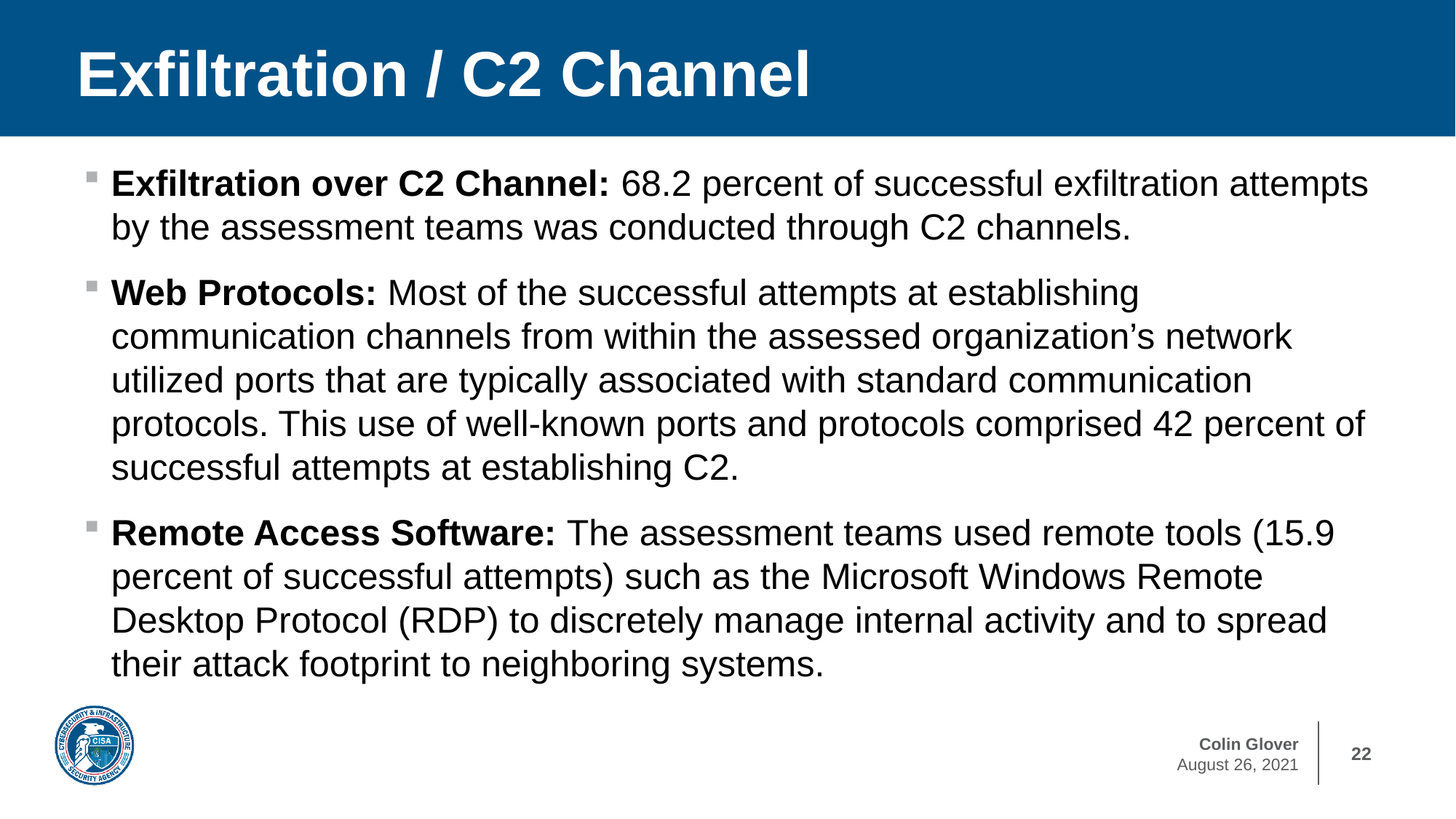

# Exfiltration / C2 Channel
Exfiltration over C2 Channel: 68.2 percent of successful exfiltration attempts by the assessment teams was conducted through C2 channels.
Web Protocols: Most of the successful attempts at establishing communication channels from within the assessed organization’s network utilized ports that are typically associated with standard communication protocols. This use of well-known ports and protocols comprised 42 percent of successful attempts at establishing C2.
Remote Access Software: The assessment teams used remote tools (15.9 percent of successful attempts) such as the Microsoft Windows Remote Desktop Protocol (RDP) to discretely manage internal activity and to spread their attack footprint to neighboring systems.
22